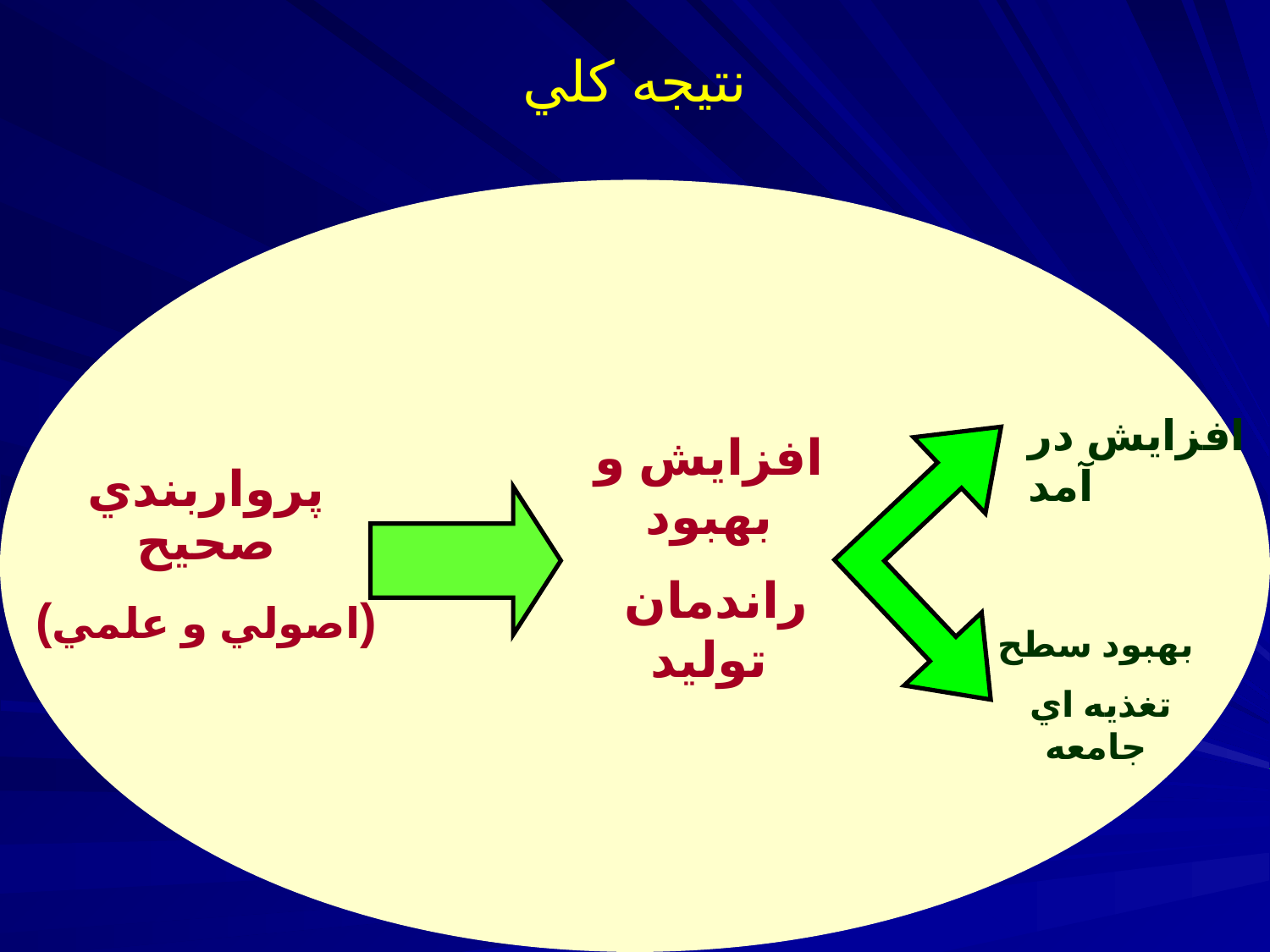

# نتيجه كلي

افزايش در آمد

افزايش و بهبود
 راندمان توليد
پرواربندي صحيح
(اصولي و علمي)

بهبود سطح
تغذيه اي جامعه